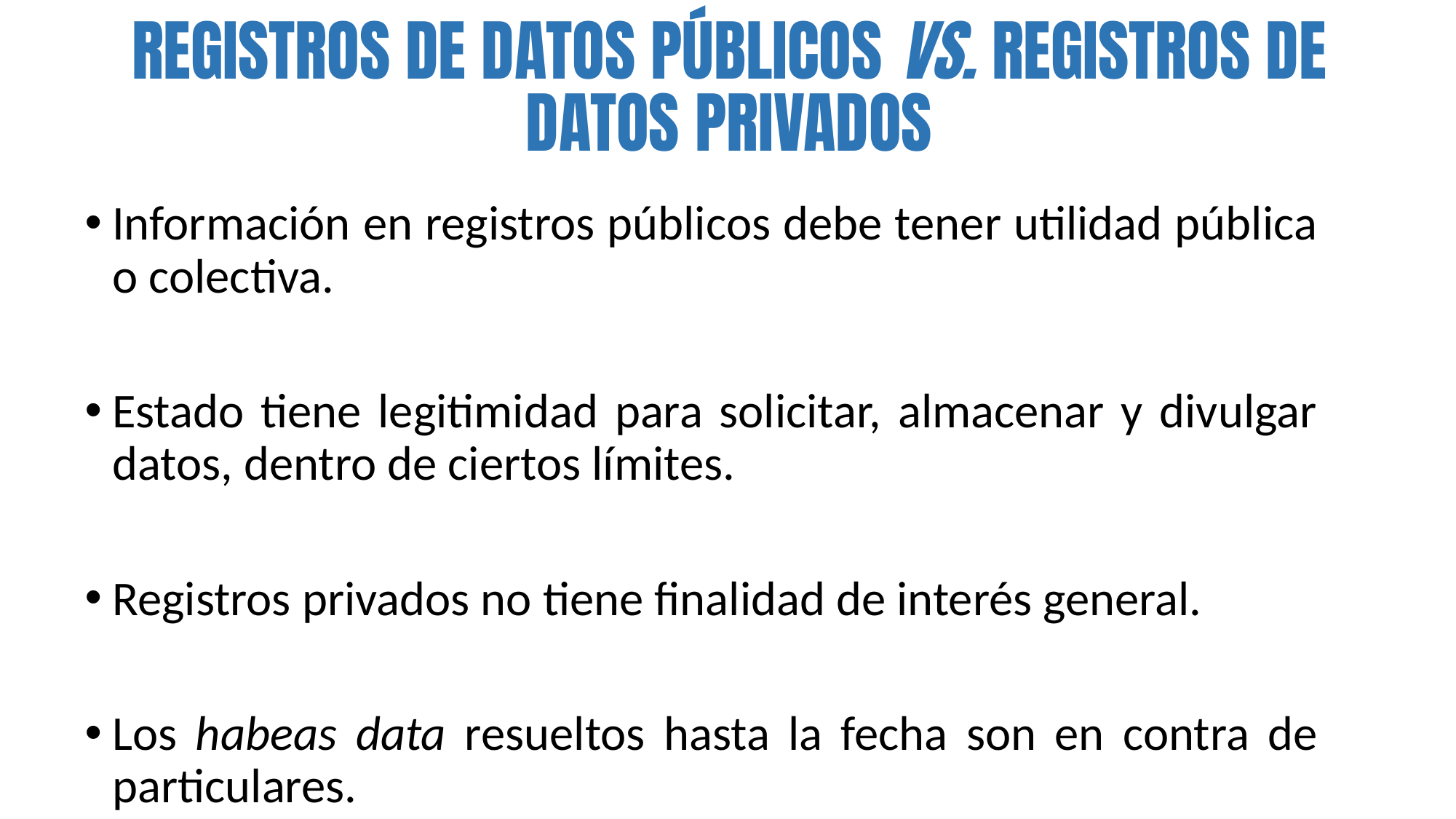

# REGISTROS DE DATOS PÚBLICOS VS. REGISTROS DE DATOS PRIVADOS
Información en registros públicos debe tener utilidad pública o colectiva.

Estado tiene legitimidad para solicitar, almacenar y divulgar datos, dentro de ciertos límites.

Registros privados no tiene finalidad de interés general.

Los habeas data resueltos hasta la fecha son en contra de particulares.